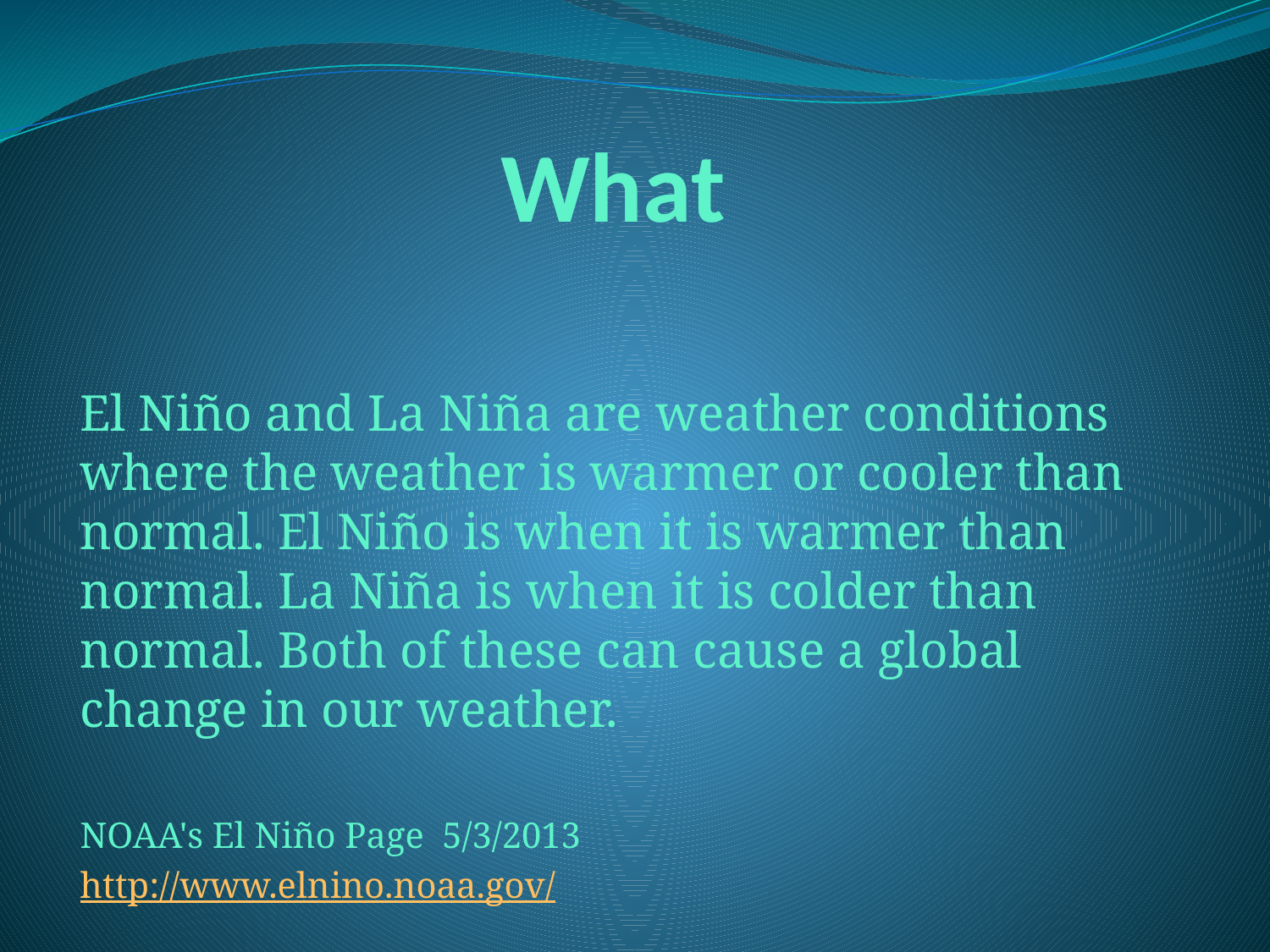

# What
El Niño and La Niña are weather conditions where the weather is warmer or cooler than normal. El Niño is when it is warmer than normal. La Niña is when it is colder than normal. Both of these can cause a global change in our weather.

NOAA's El Niño Page  5/3/2013
http://www.elnino.noaa.gov/